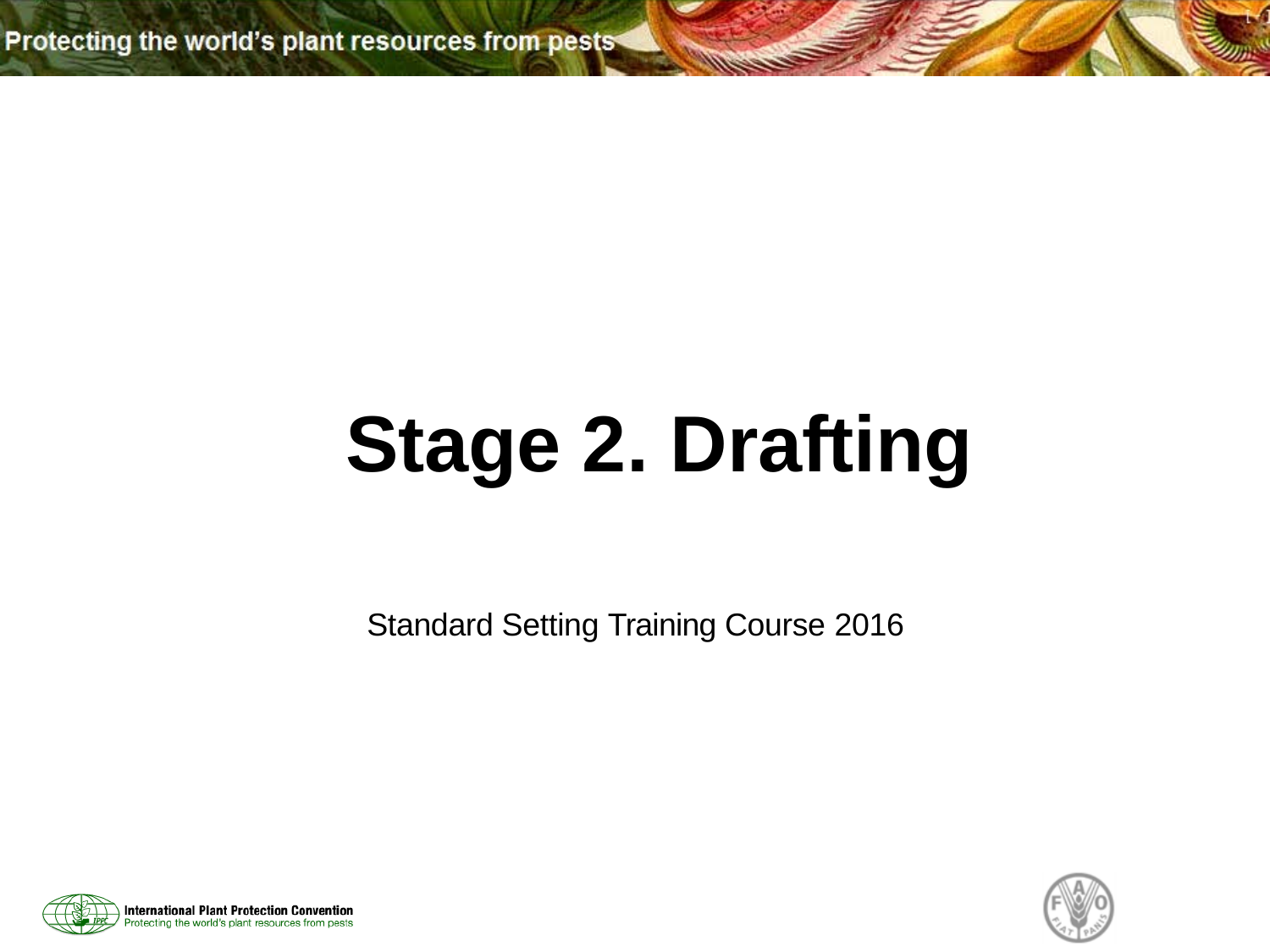

# Stage 2. Drafting
Standard Setting Training Course 2016